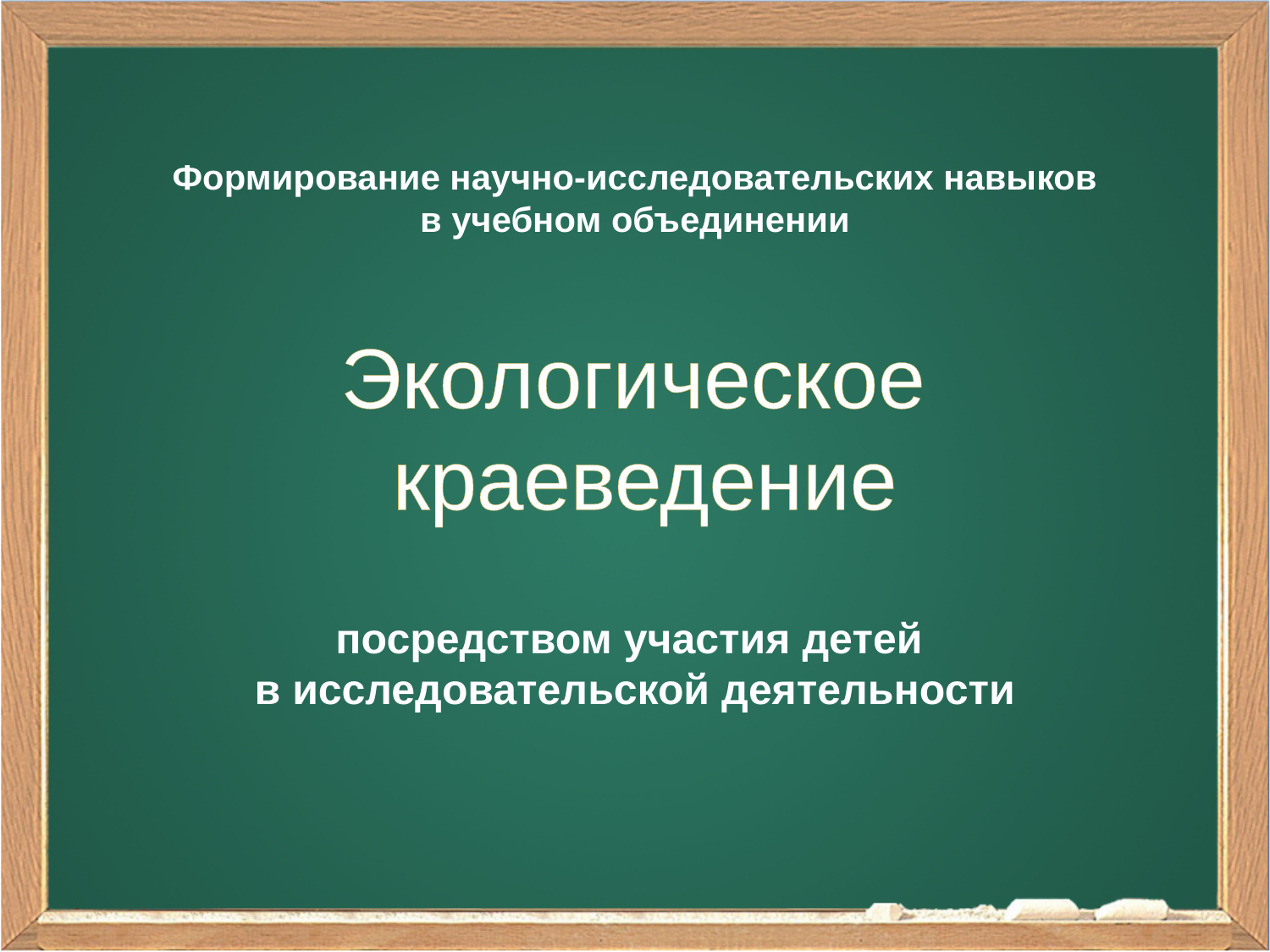

Формирование научно-исследовательских навыков
в учебном объединении
Экологическое
краеведение
посредством участия детей
в исследовательской деятельности